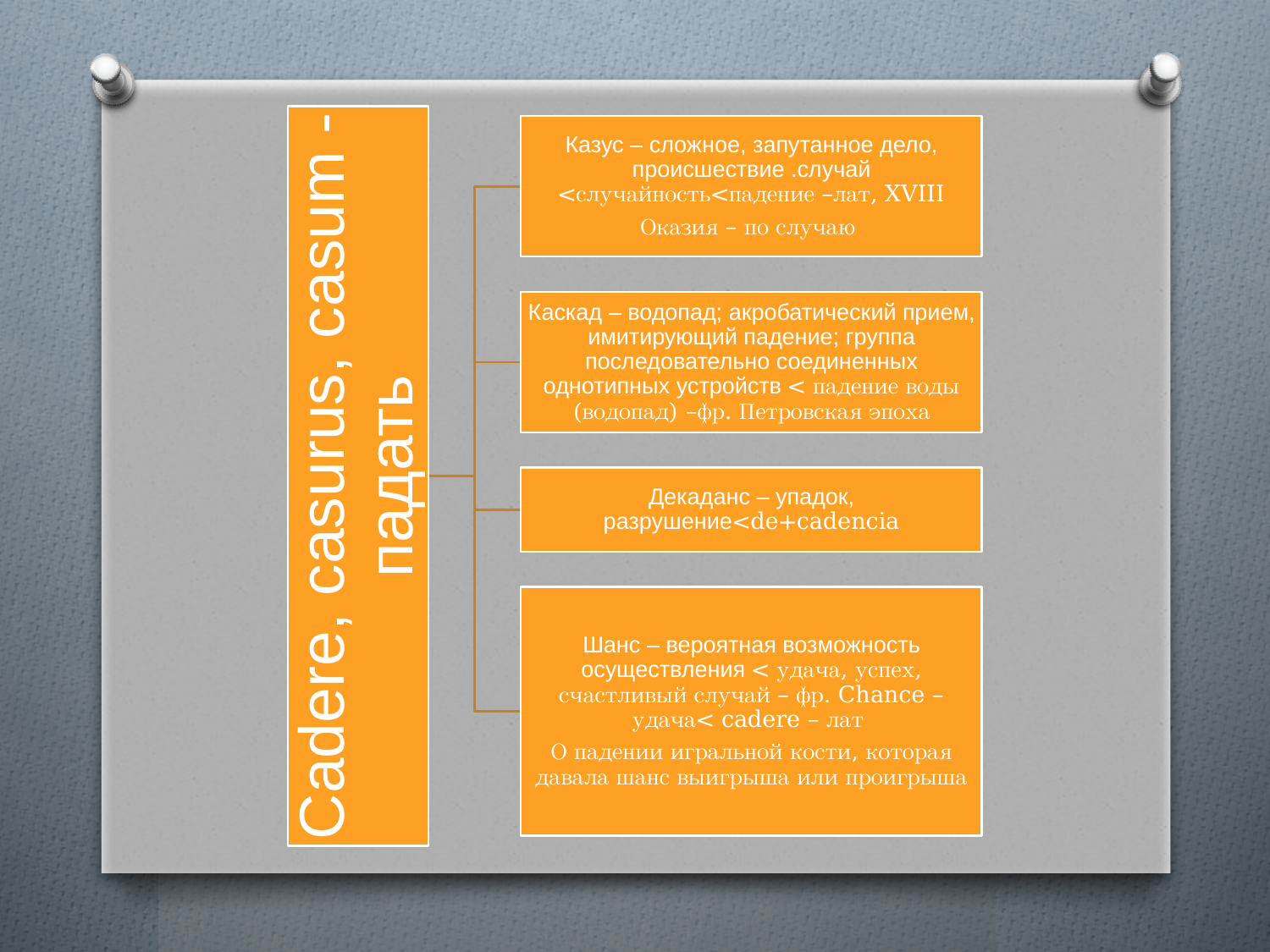

Cadere, casurus, casum - падать
Казус – сложное, запутанное дело, происшествие .случай <случайность<падение –лат, XVIII
Оказия – по случаю
Каскад – водопад; акробатический прием, имитирующий падение; группа последовательно соединенных однотипных устройств < падение воды (водопад) –фр. Петровская эпоха
Декаданс – упадок, разрушение<de+cadencia
Шанс – вероятная возможность осуществления < удача, успех, счастливый случай – фр. Chance – удача< cadere – лат
О падении игральной кости, которая давала шанс выигрыша или проигрыша